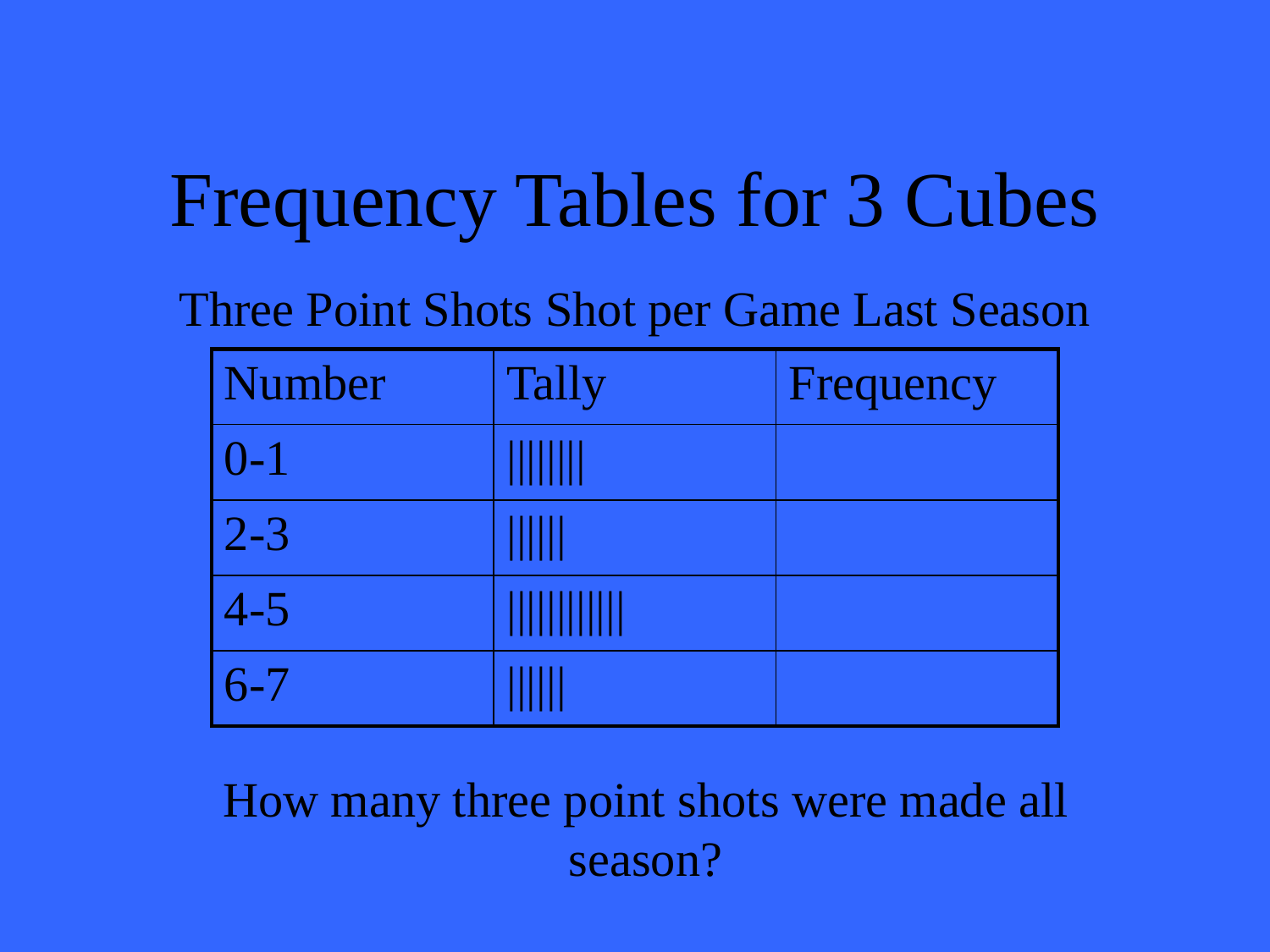

Frequency Tables for 3 Cubes
# Three Point Shots Shot per Game Last Season
| Number | Tally | Frequency |
| --- | --- | --- |
| 0-1 | |||||||| |  |
| 2-3 | |||||| |  |
| 4-5 | |||||||||||| |  |
| 6-7 | |||||| |  |
How many three point shots were made all season?